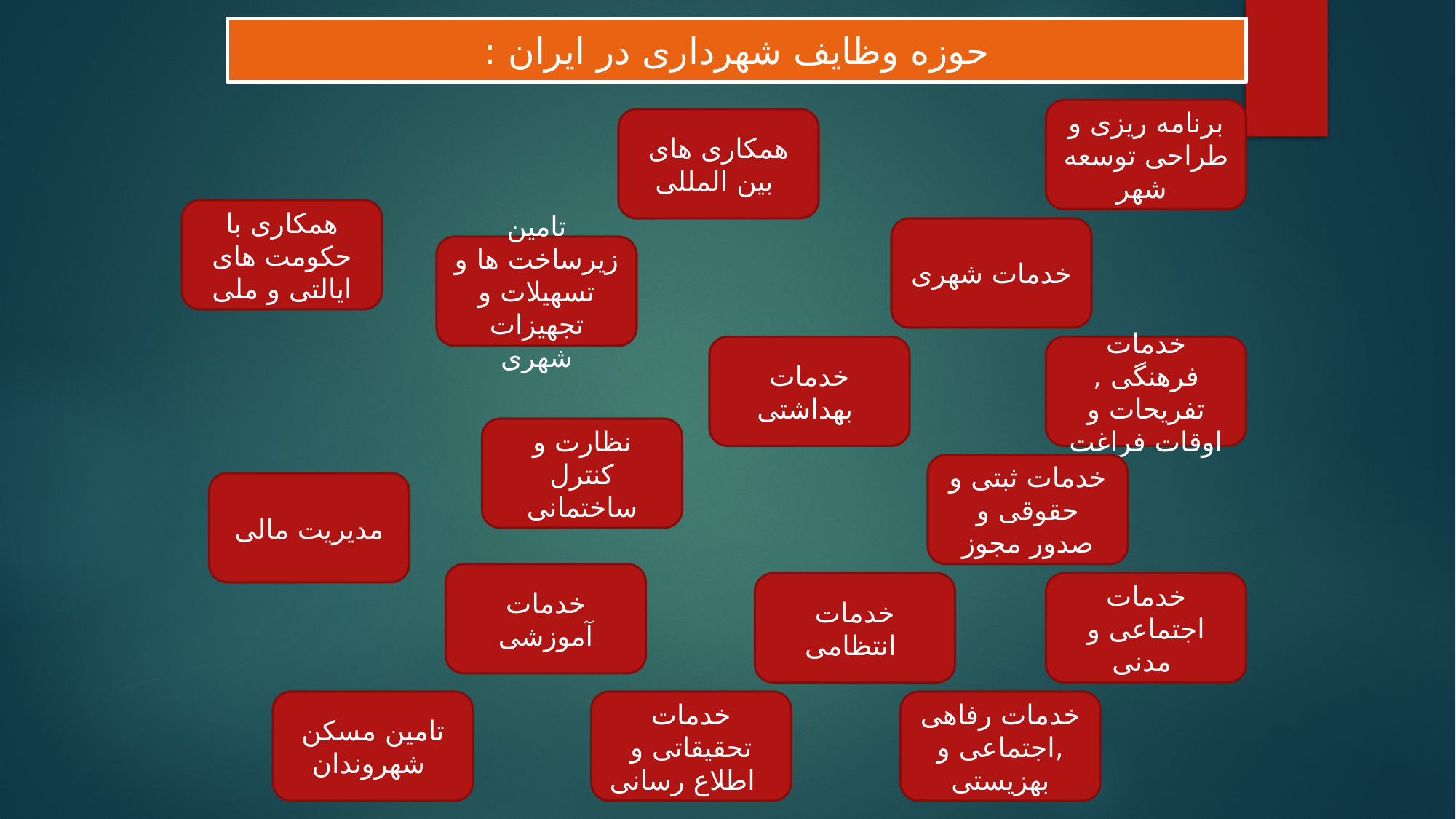

حوزه وظایف شهرداری در ایران :
برنامه ریزی و طراحی توسعه شهر
همکاری های بین المللی
همکاری با حکومت های ایالتی و ملی
خدمات شهری
تامین زیرساخت ها و تسهیلات و تجهیزات شهری
خدمات بهداشتی
خدمات فرهنگی , تفریحات و اوقات فراغت
نظارت و کنترل ساختمانی
خدمات ثبتی و حقوقی و صدور مجوز
مدیریت مالی
خدمات آموزشی
خدمات انتظامی
خدمات اجتماعی و مدنی
تامین مسکن شهروندان
خدمات تحقیقاتی و اطلاع رسانی
خدمات رفاهی ,اجتماعی و بهزیستی